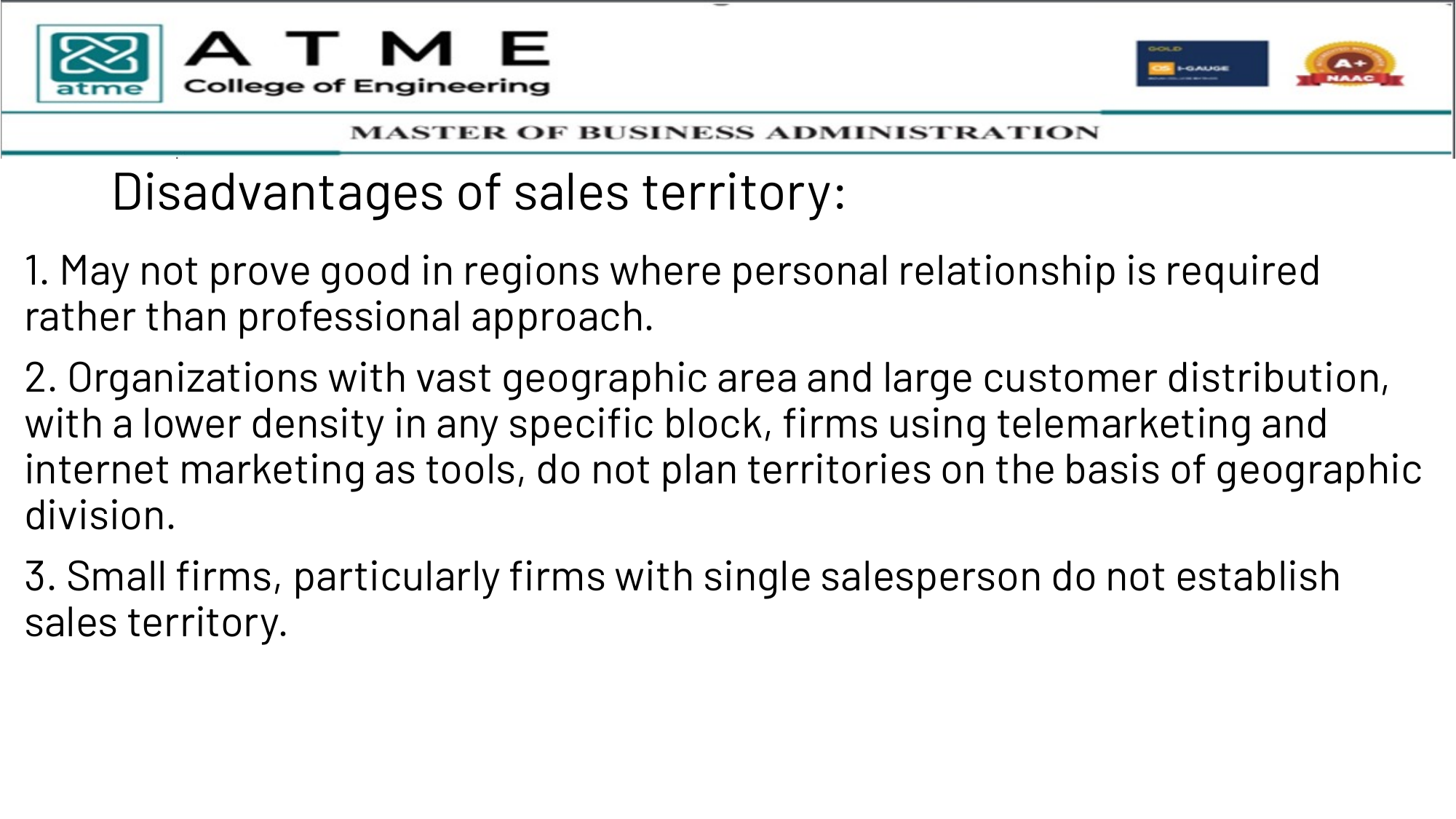

# Disadvantages of sales territory:
1. May not prove good in regions where personal relationship is required rather than professional approach.
2. Organizations with vast geographic area and large customer distribution, with a lower density in any specific block, firms using telemarketing and internet marketing as tools, do not plan territories on the basis of geographic division.
3. Small firms, particularly firms with single salesperson do not establish sales territory.